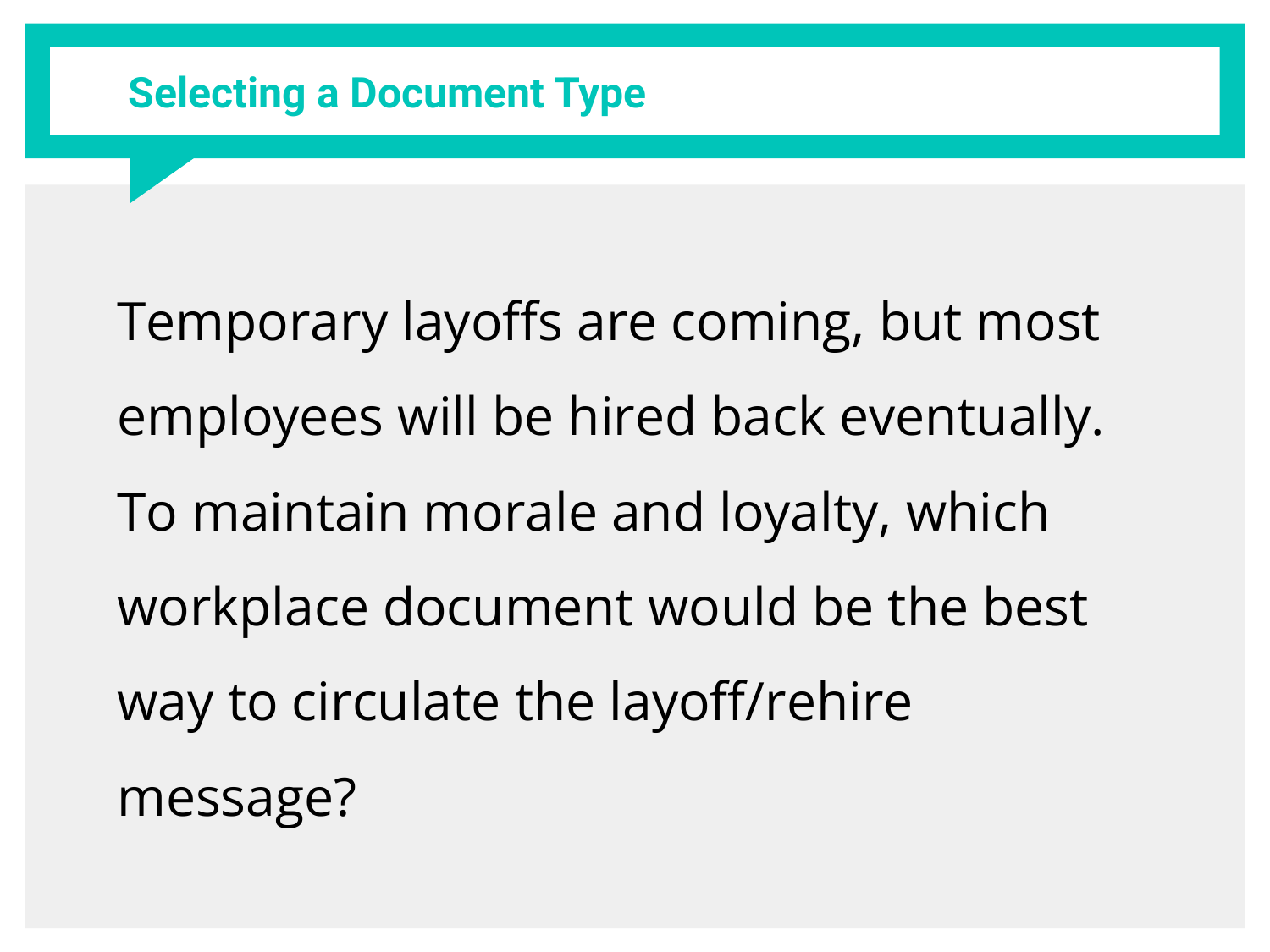

# Selecting a Document Type
Temporary layoffs are coming, but most employees will be hired back eventually. To maintain morale and loyalty, which workplace document would be the best way to circulate the layoff/rehire message?